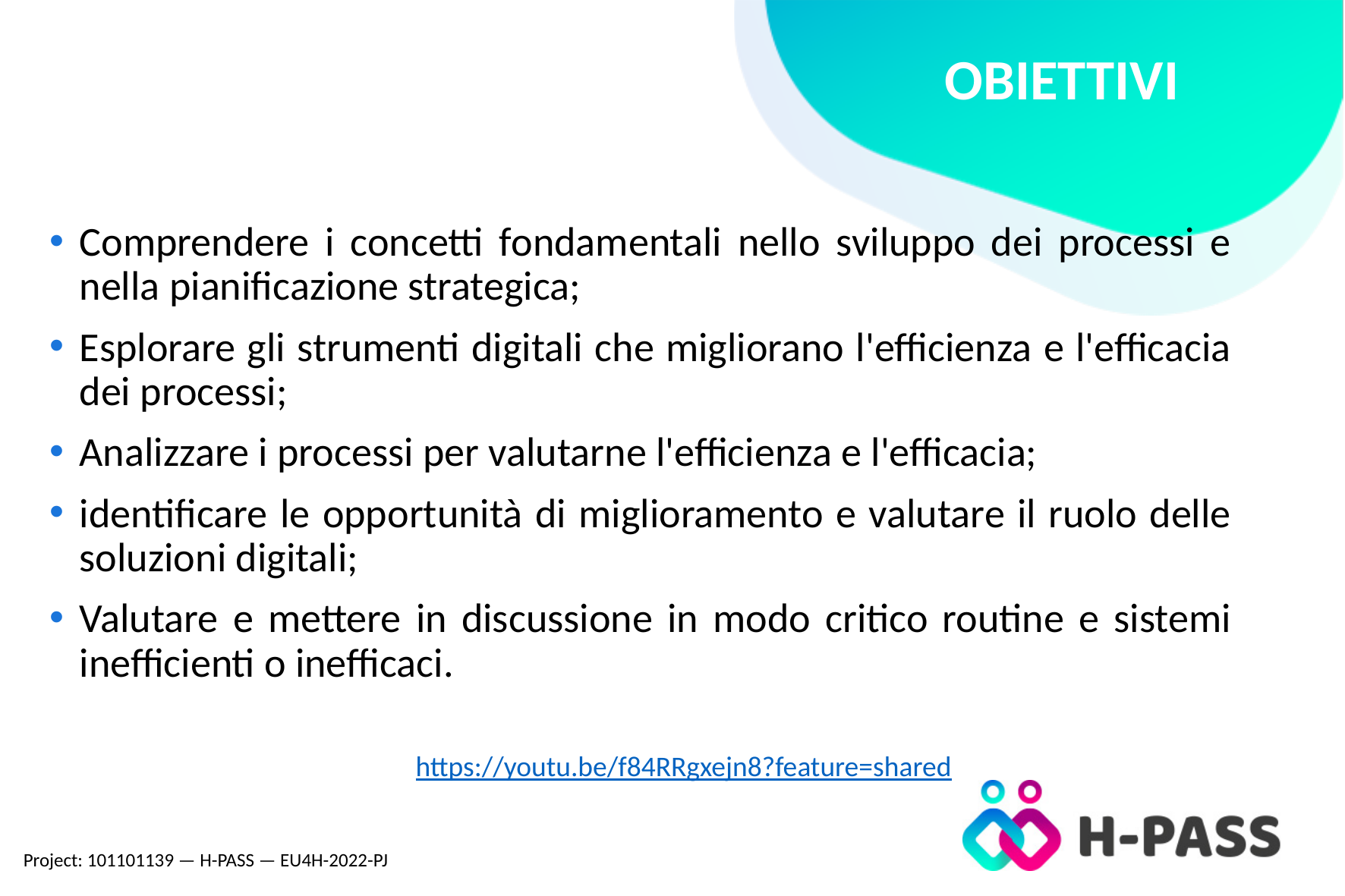

# OBIETTIVI
Comprendere i concetti fondamentali nello sviluppo dei processi e nella pianificazione strategica;
Esplorare gli strumenti digitali che migliorano l'efficienza e l'efficacia dei processi;
Analizzare i processi per valutarne l'efficienza e l'efficacia;
identificare le opportunità di miglioramento e valutare il ruolo delle soluzioni digitali;
Valutare e mettere in discussione in modo critico routine e sistemi inefficienti o inefficaci.
https://youtu.be/f84RRgxejn8?feature=shared
Project: 101101139 — H-PASS — EU4H-2022-PJ